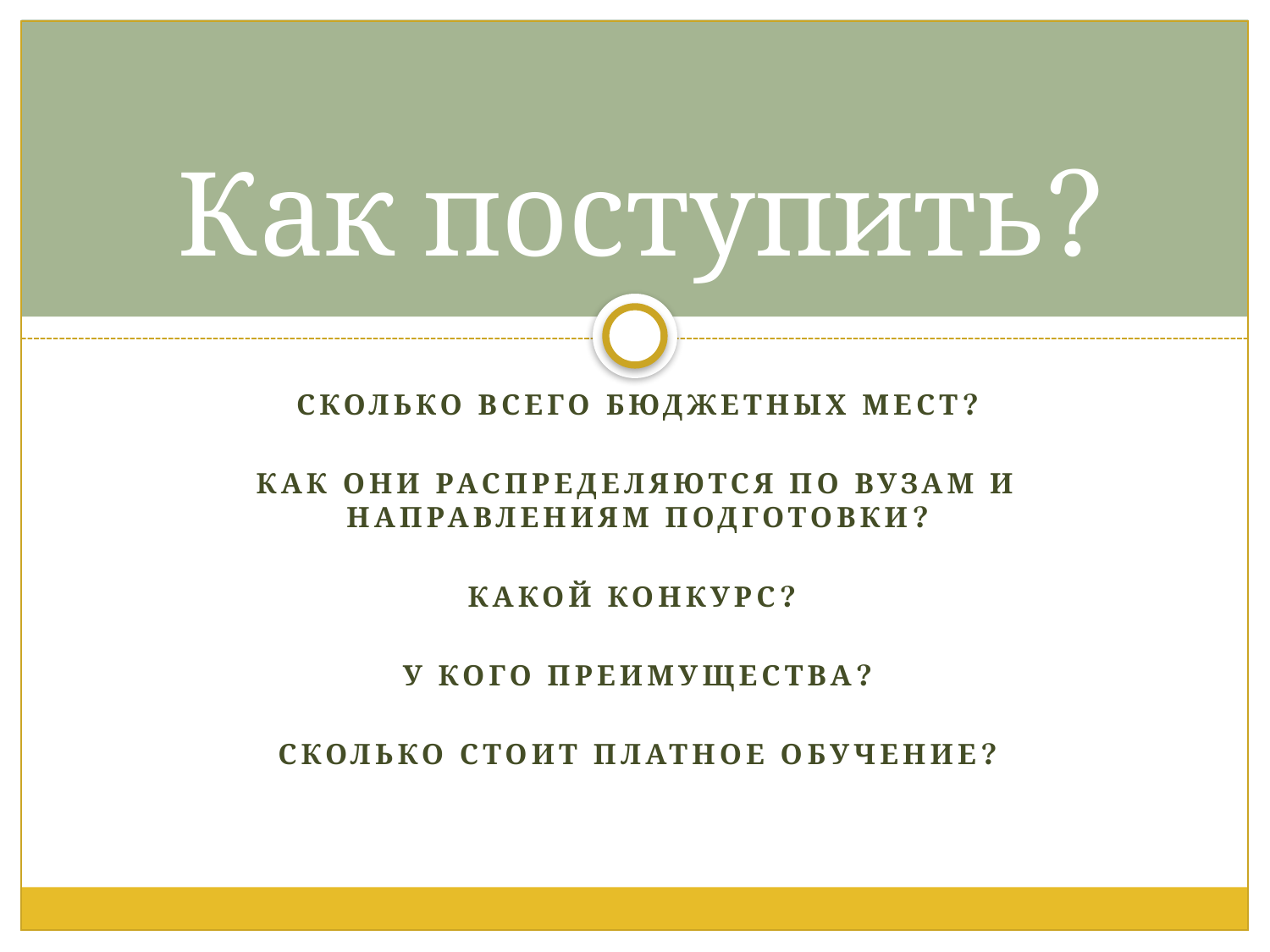

# Как поступить?
Сколько всего бюджетных мест?

Как они распределяются по вузам и направлениям подготовки?

Какой конкурс?

У кого преимущества?

Сколько стоит платное обучение?